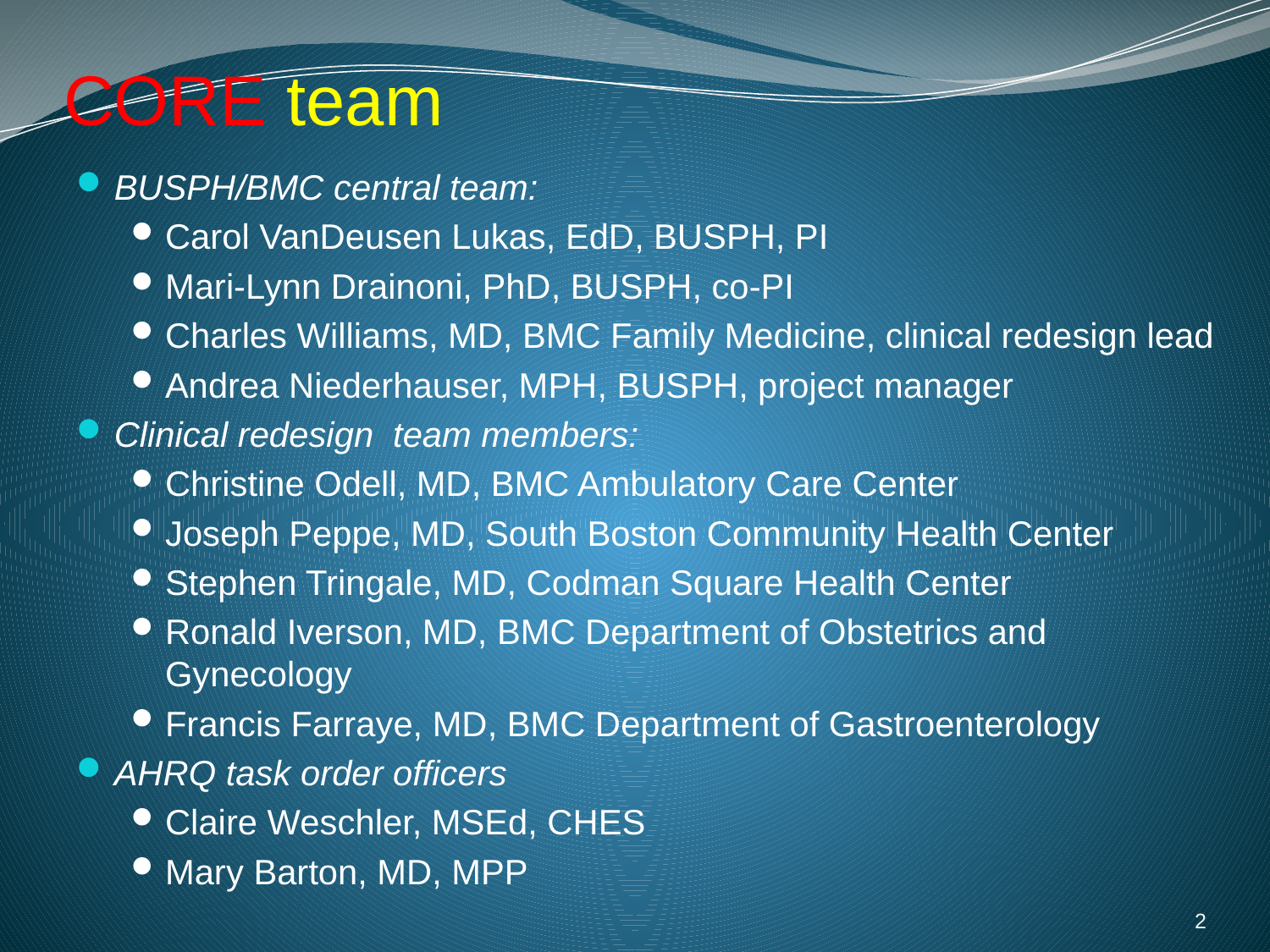

# CORE team
BUSPH/BMC central team:
Carol VanDeusen Lukas, EdD, BUSPH, PI
Mari-Lynn Drainoni, PhD, BUSPH, co-PI
Charles Williams, MD, BMC Family Medicine, clinical redesign lead
Andrea Niederhauser, MPH, BUSPH, project manager
Clinical redesign  team members:
Christine Odell, MD, BMC Ambulatory Care Center
Joseph Peppe, MD, South Boston Community Health Center
Stephen Tringale, MD, Codman Square Health Center
Ronald Iverson, MD, BMC Department of Obstetrics and Gynecology
Francis Farraye, MD, BMC Department of Gastroenterology
AHRQ task order officers
Claire Weschler, MSEd, CHES
Mary Barton, MD, MPP

2